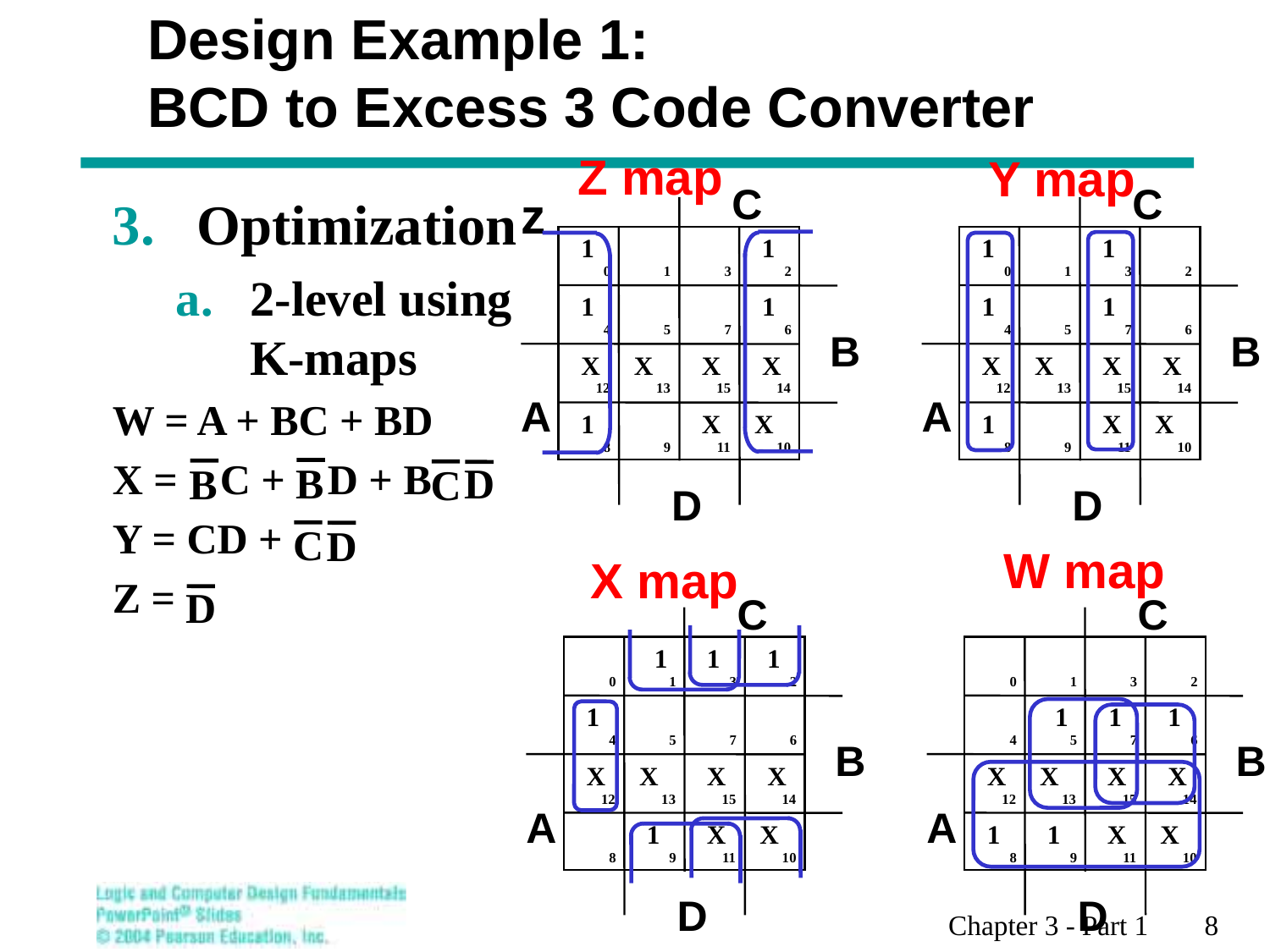

Design Example 1:
BCD to Excess 3 Code Converter
Z map
Y map
C
C
Optimization
2-level using
K-maps
W = A + BC + BD
X =    C +    D + B
Y = CD +
Z =
z

1
1
1
1

0
1
3
2
0
1
3
2

1
1
1
1
4
5
7
6
4
5
7
6
B
B

X
X
X
X
X
X
X
X
12
13
15
14
12
13
15
14
A
A

1
X
X
1
X
X
8
9
11
10
8
9
11
10
B

D

B

C

D
D
C

D

W map
X map
D

C
C

1
1
1
0
1
3
2
0
1
3
2

1
1
1
1

4
5
7
6
4
5
7
6
B
B

X
X
X
X
X
X
X
X

12
13
15
14
12
13
15
14
A
A

1
X
X
1
1
X
X
8
9
11
10
8
9
11
10
D
D
Chapter 3 - Part 1        8